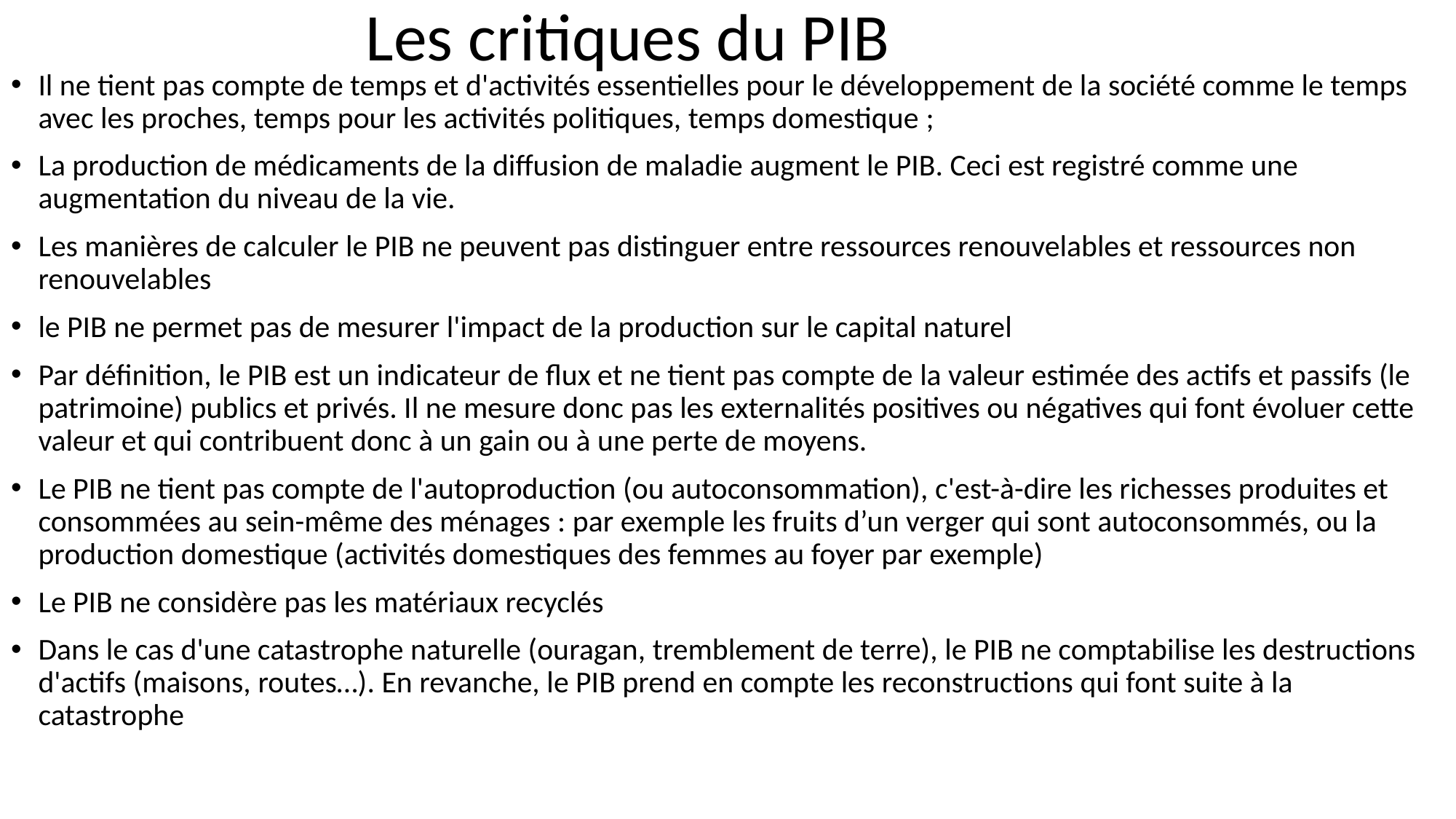

# Les critiques du PIB
Il ne tient pas compte de temps et d'activités essentielles pour le développement de la société comme le temps avec les proches, temps pour les activités politiques, temps domestique ;
La production de médicaments de la diffusion de maladie augment le PIB. Ceci est registré comme une augmentation du niveau de la vie.
Les manières de calculer le PIB ne peuvent pas distinguer entre ressources renouvelables et ressources non renouvelables
le PIB ne permet pas de mesurer l'impact de la production sur le capital naturel
Par définition, le PIB est un indicateur de flux et ne tient pas compte de la valeur estimée des actifs et passifs (le patrimoine) publics et privés. Il ne mesure donc pas les externalités positives ou négatives qui font évoluer cette valeur et qui contribuent donc à un gain ou à une perte de moyens.
Le PIB ne tient pas compte de l'autoproduction (ou autoconsommation), c'est-à-dire les richesses produites et consommées au sein-même des ménages : par exemple les fruits d’un verger qui sont autoconsommés, ou la production domestique (activités domestiques des femmes au foyer par exemple)
Le PIB ne considère pas les matériaux recyclés
Dans le cas d'une catastrophe naturelle (ouragan, tremblement de terre), le PIB ne comptabilise les destructions d'actifs (maisons, routes…). En revanche, le PIB prend en compte les reconstructions qui font suite à la catastrophe